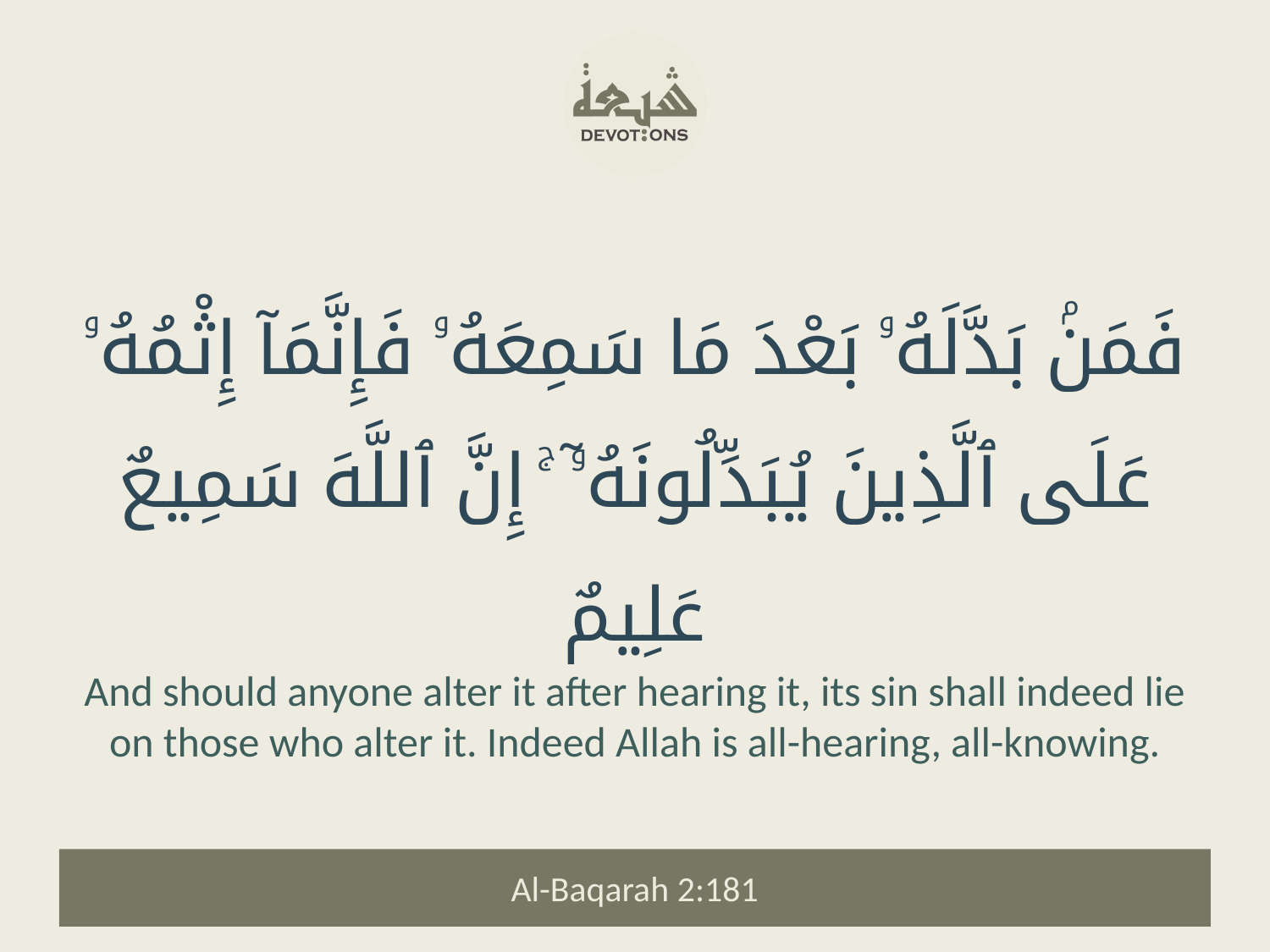

فَمَنۢ بَدَّلَهُۥ بَعْدَ مَا سَمِعَهُۥ فَإِنَّمَآ إِثْمُهُۥ عَلَى ٱلَّذِينَ يُبَدِّلُونَهُۥٓ ۚ إِنَّ ٱللَّهَ سَمِيعٌ عَلِيمٌ
And should anyone alter it after hearing it, its sin shall indeed lie on those who alter it. Indeed Allah is all-hearing, all-knowing.
Al-Baqarah 2:181